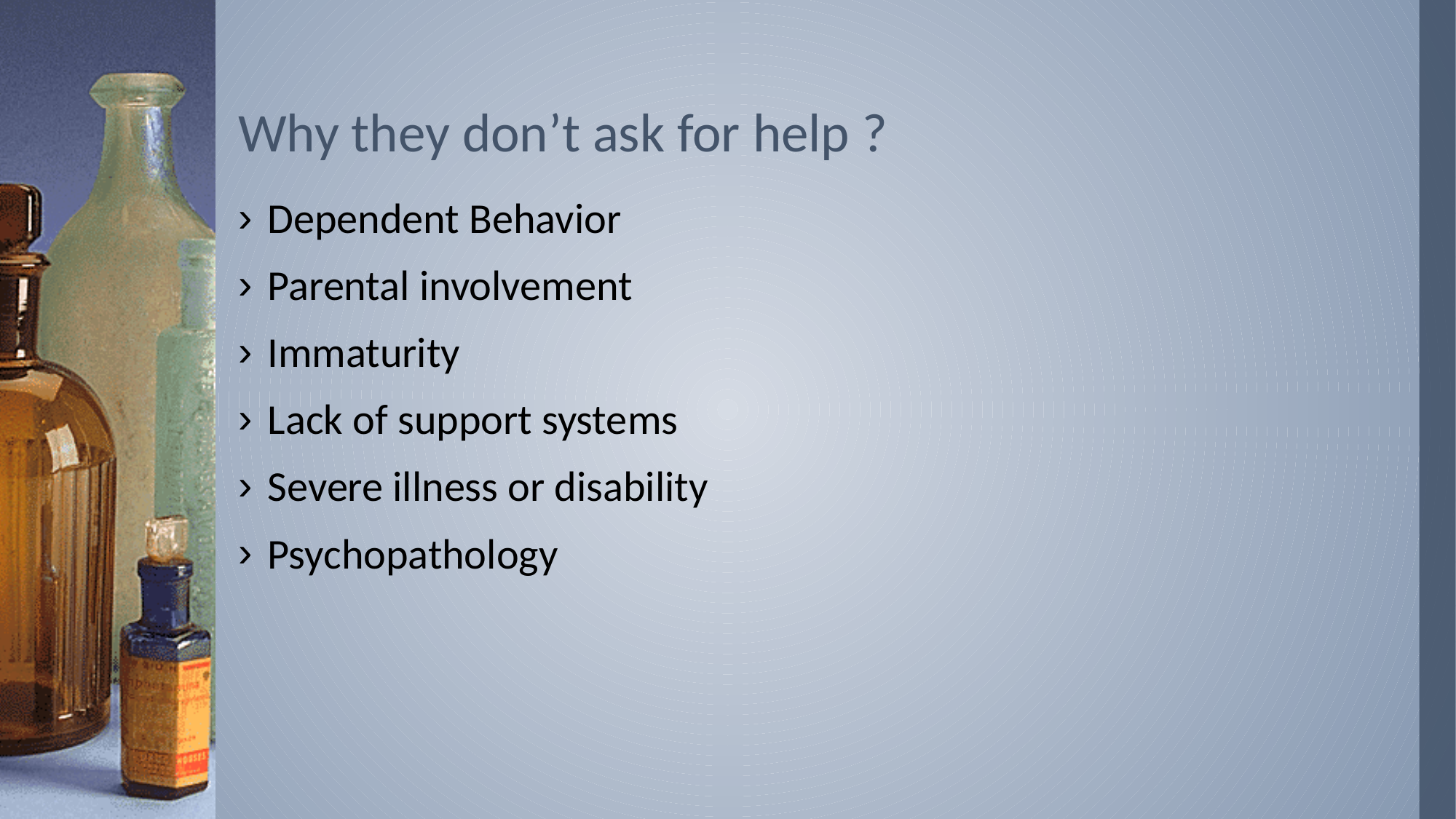

# Why they don’t ask for help ?
Dependent Behavior
Parental involvement
Immaturity
Lack of support systems
Severe illness or disability
Psychopathology